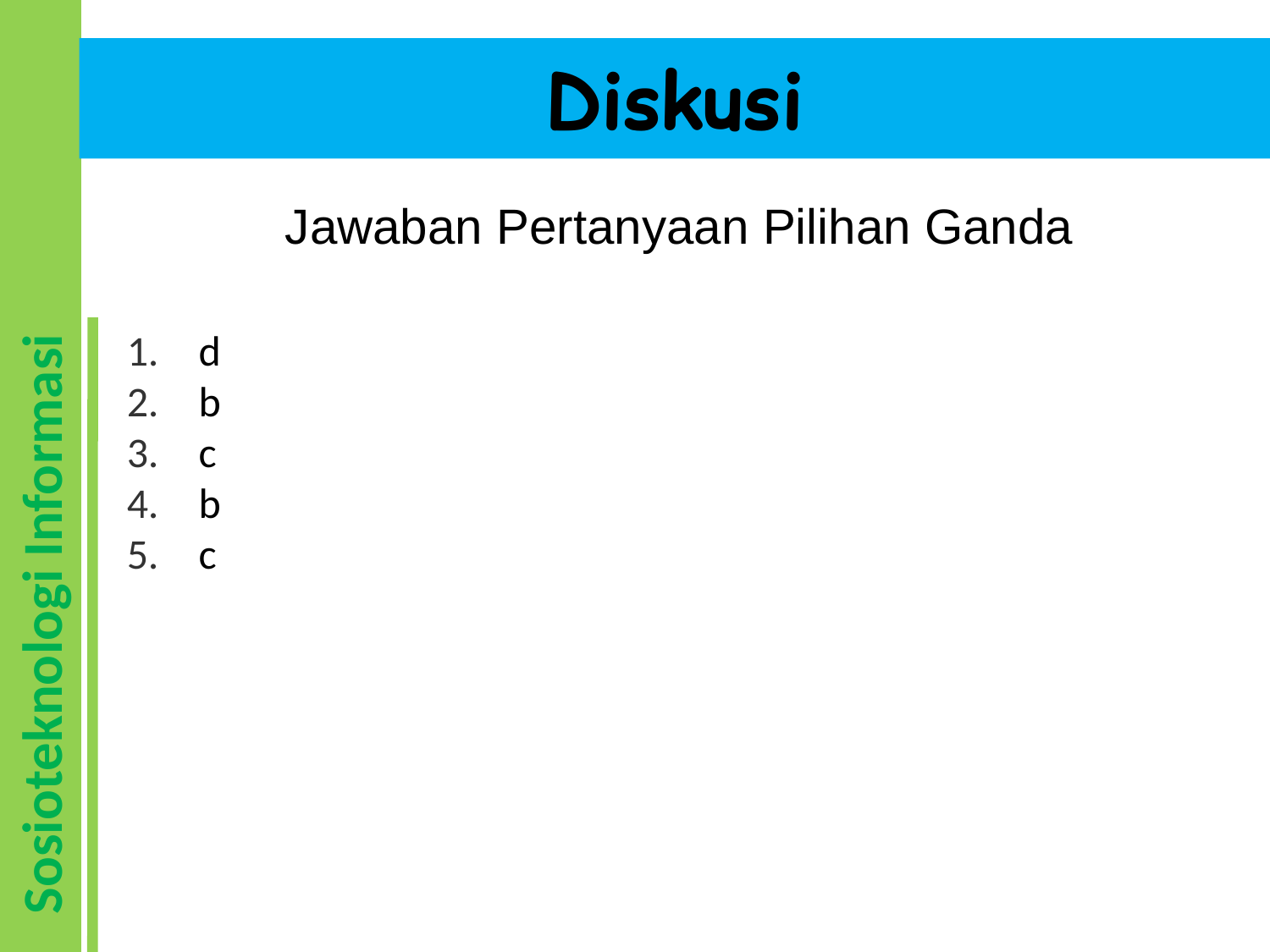

# Diskusi
Jawaban Pertanyaan Pilihan Ganda
d
b
c
b
c